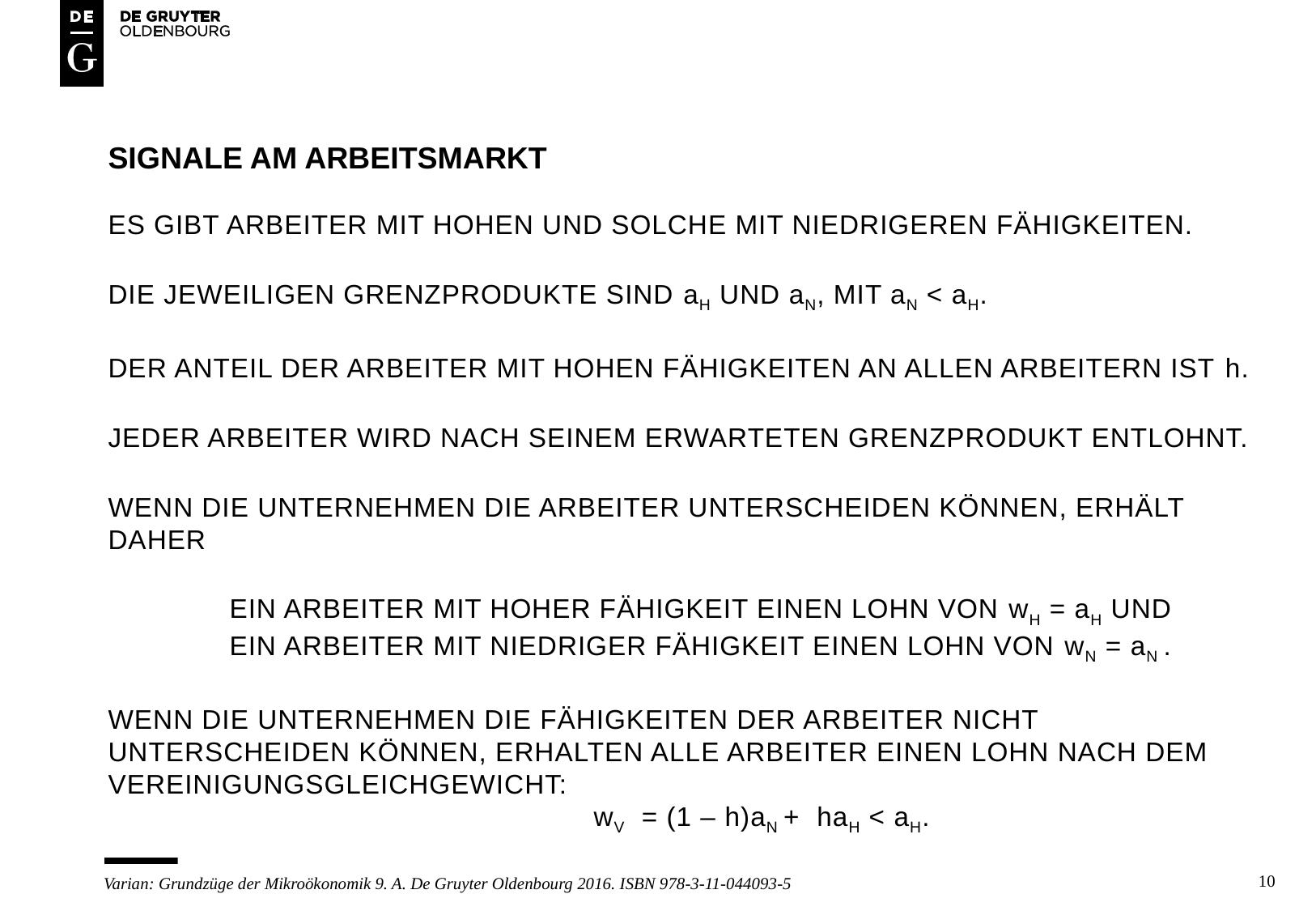

# Signale am arbeitsmarkt
Es gibt arbeiter mit hohen und solche mit niedrigeren Fähigkeiten.
Die jeweiligen grenzprodukte sind ah und aN, mit aN < ah.
Der anteil der arbeiter mit hohen fähigkeiten an allen arbeitern ist h.
Jeder arbeiter wird nach seinem erwarteten grenzprodukt entlohnt.
Wenn die unternehmen die arbeiter unterscheiden können, erhält daher
	ein arbeiter mit hoher fähigkeit einen lohn von wh = ah und
	ein arbeiter mit niedriger fähigkeit einen lohn von wn = an .
Wenn die unternehmen die fähigkeiten der arbeiter nicht unterscheiden können, erhalten alle arbeiter einen lohn nach dem vereinigungsgleichgewicht:
				wV  = (1 – h)an +  hah < ah.

10
Varian: Grundzüge der Mikroökonomik 9. A. De Gruyter Oldenbourg 2016. ISBN 978-3-11-044093-5